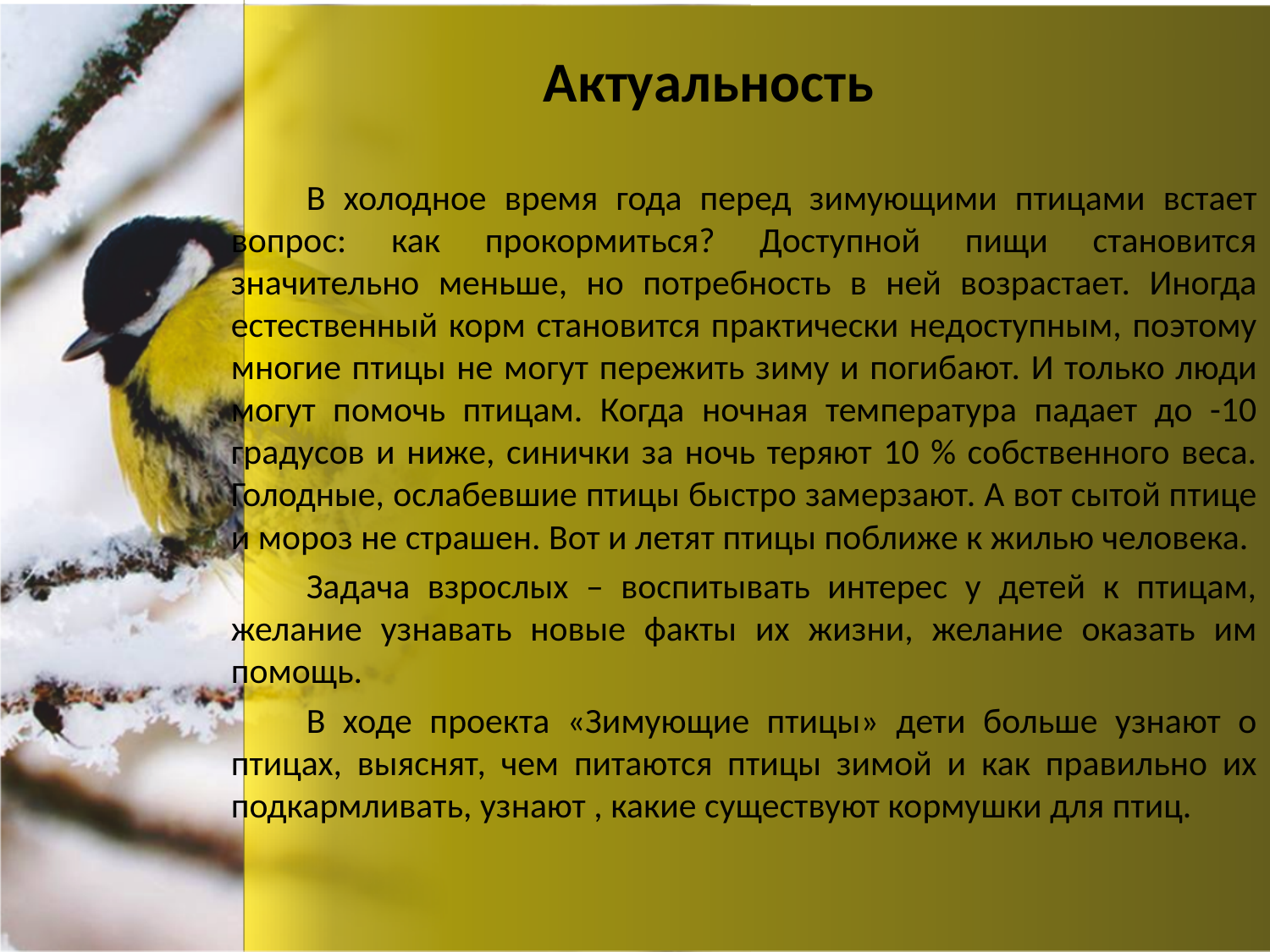

# Актуальность
В холодное время года перед зимующими птицами встает вопрос: как прокормиться? Доступной пищи становится значительно меньше, но потребность в ней возрастает. Иногда естественный корм становится практически недоступным, поэтому многие птицы не могут пережить зиму и погибают. И только люди могут помочь птицам. Когда ночная температура падает до -10 градусов и ниже, синички за ночь теряют 10 % собственного веса. Голодные, ослабевшие птицы быстро замерзают. А вот сытой птице и мороз не страшен. Вот и летят птицы поближе к жилью человека.
Задача взрослых – воспитывать интерес у детей к птицам, желание узнавать новые факты их жизни, желание оказать им помощь.
В ходе проекта «Зимующие птицы» дети больше узнают о птицах, выяснят, чем питаются птицы зимой и как правильно их подкармливать, узнают , какие существуют кормушки для птиц.